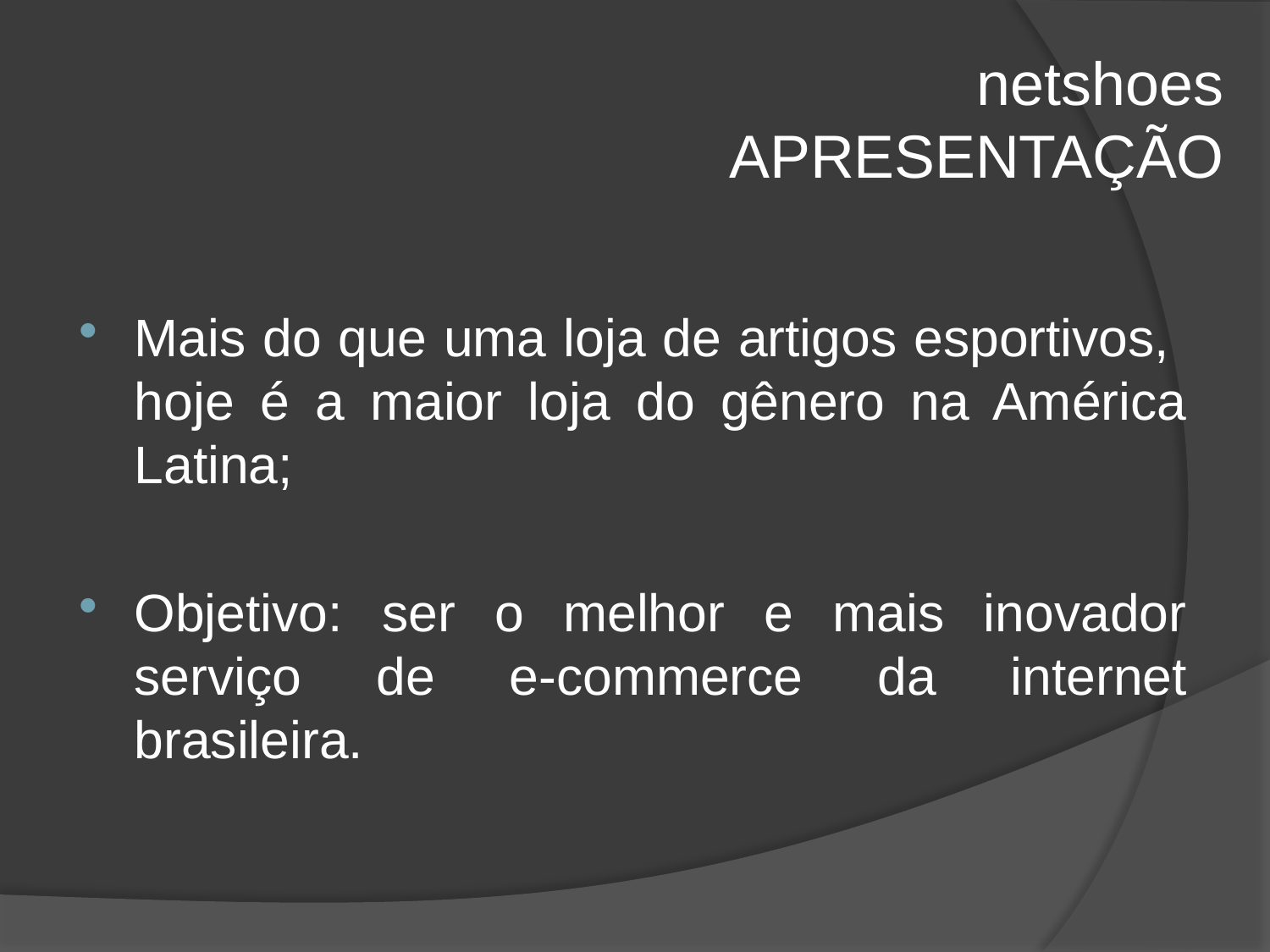

# netshoes APRESENTAÇÃO
Mais do que uma loja de artigos esportivos,  hoje é a maior loja do gênero na América Latina;

Objetivo: ser o melhor e mais inovador serviço de e-commerce da internet brasileira.